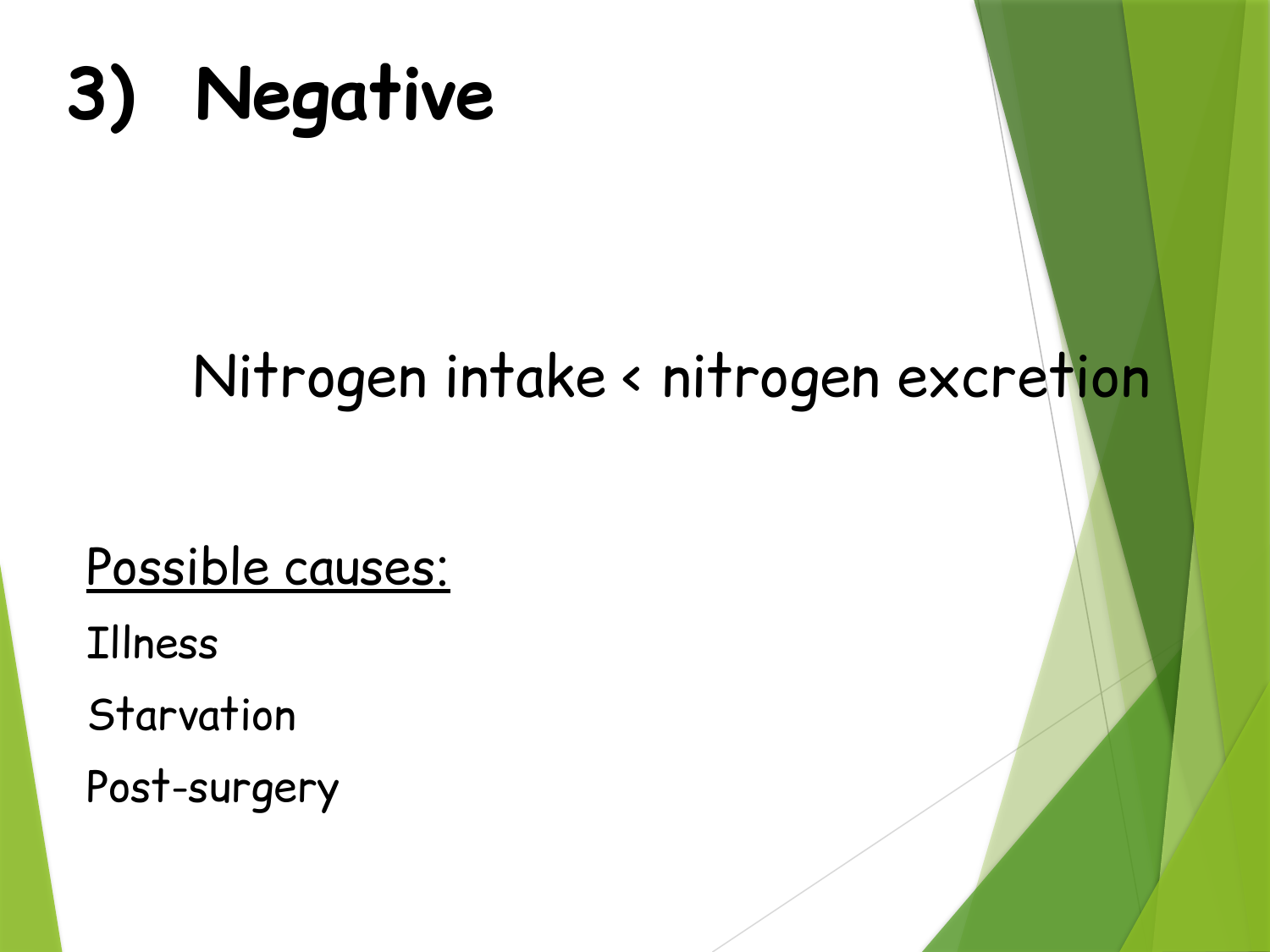

3)  Negative
Nitrogen intake < nitrogen excretion
Possible causes:
Illness
Starvation
Post-surgery